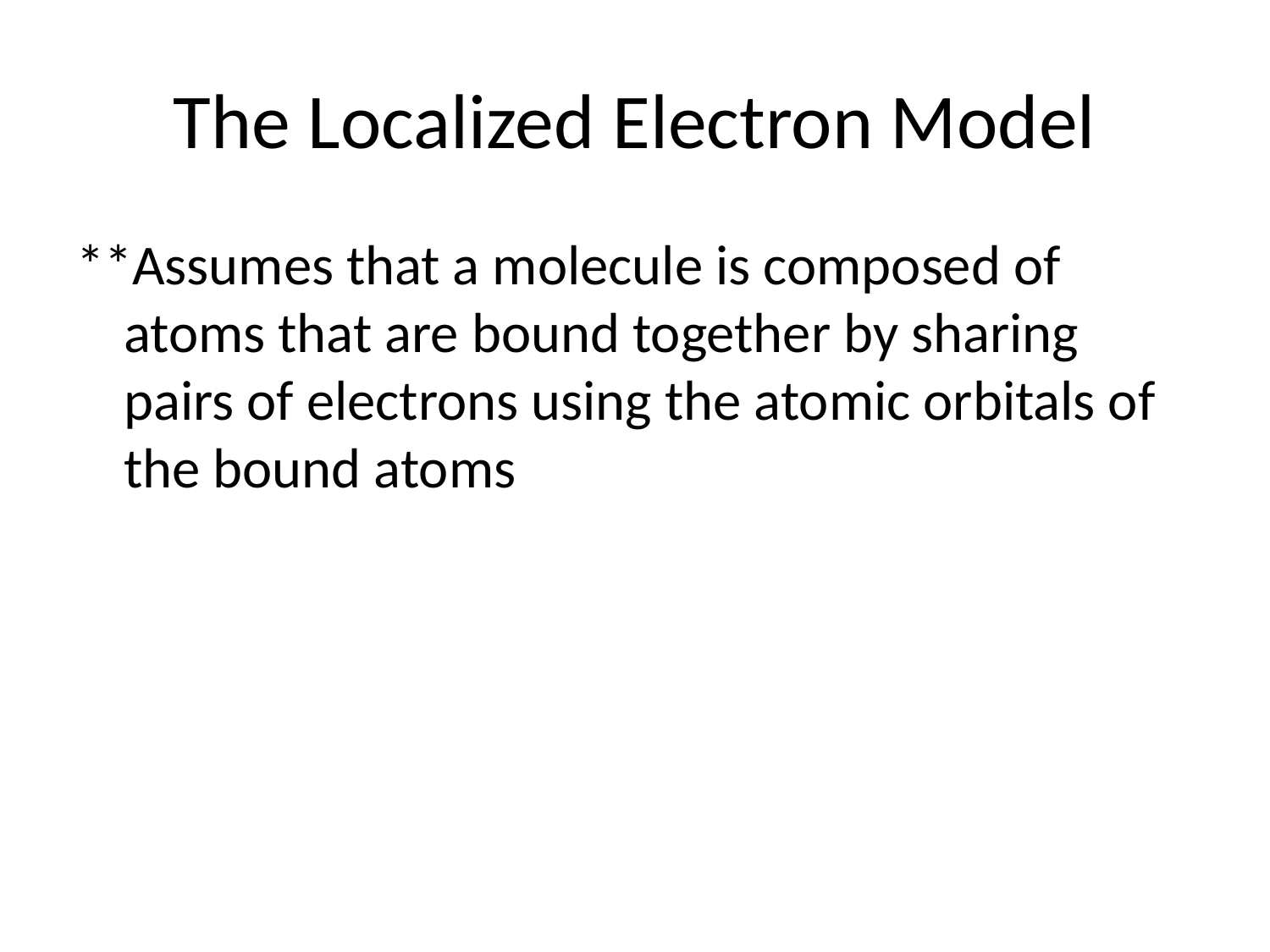

# The Localized Electron Model
**Assumes that a molecule is composed of atoms that are bound together by sharing pairs of electrons using the atomic orbitals of the bound atoms